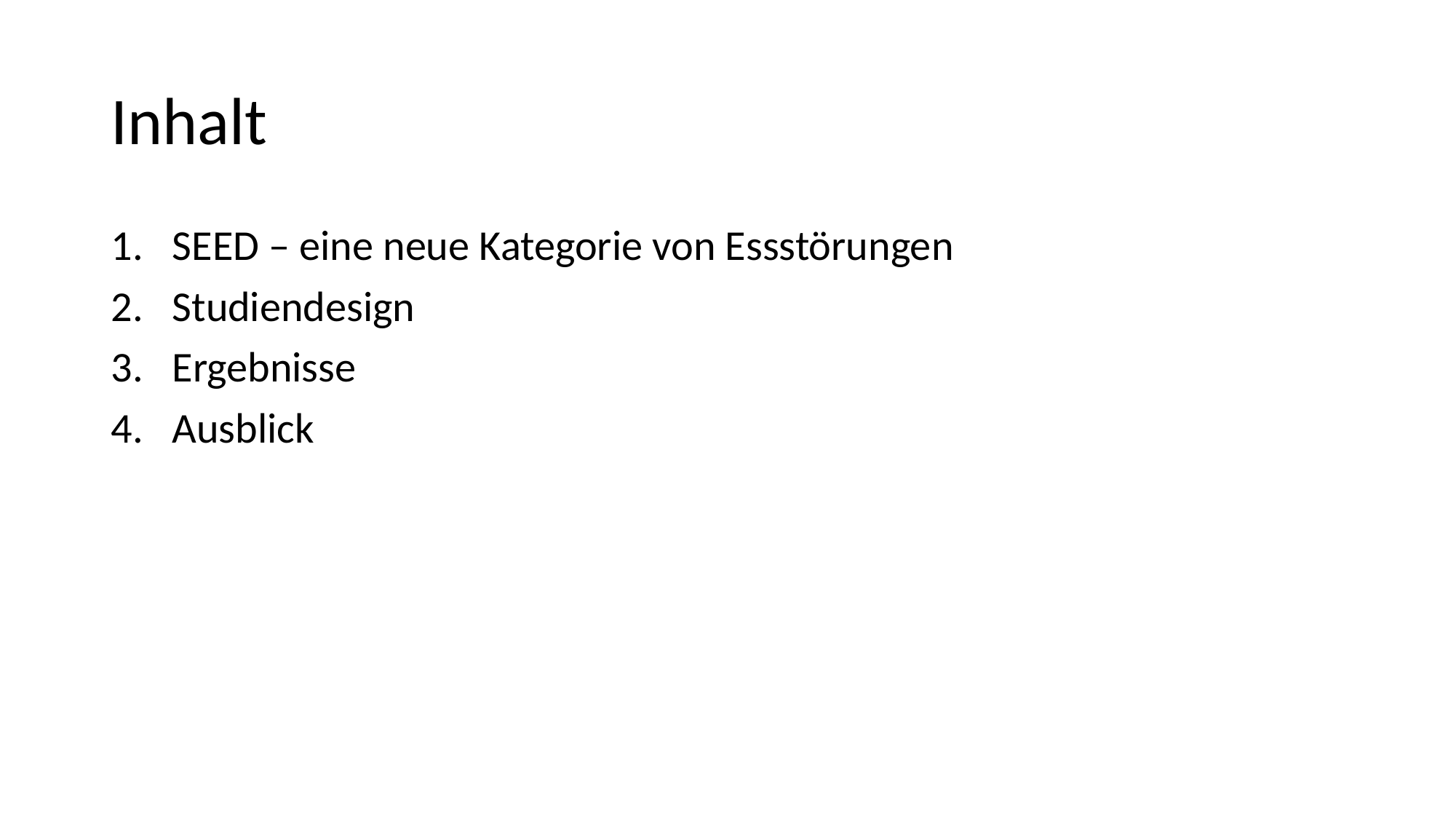

# Inhalt
SEED – eine neue Kategorie von Essstörungen
Studiendesign
Ergebnisse
Ausblick